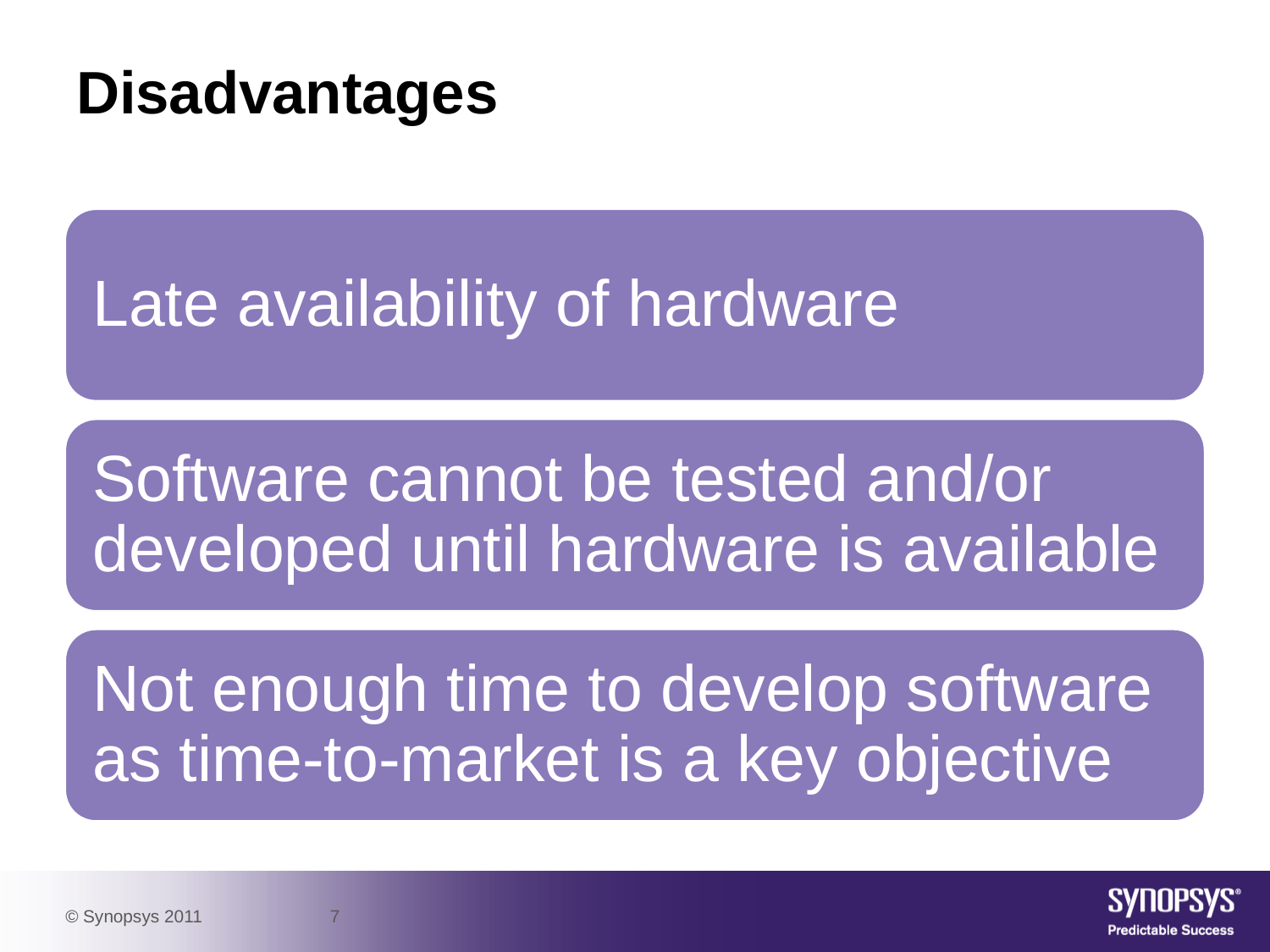

# Disadvantages
Late availability of hardware
Software cannot be tested and/or developed until hardware is available
Not enough time to develop software as time-to-market is a key objective